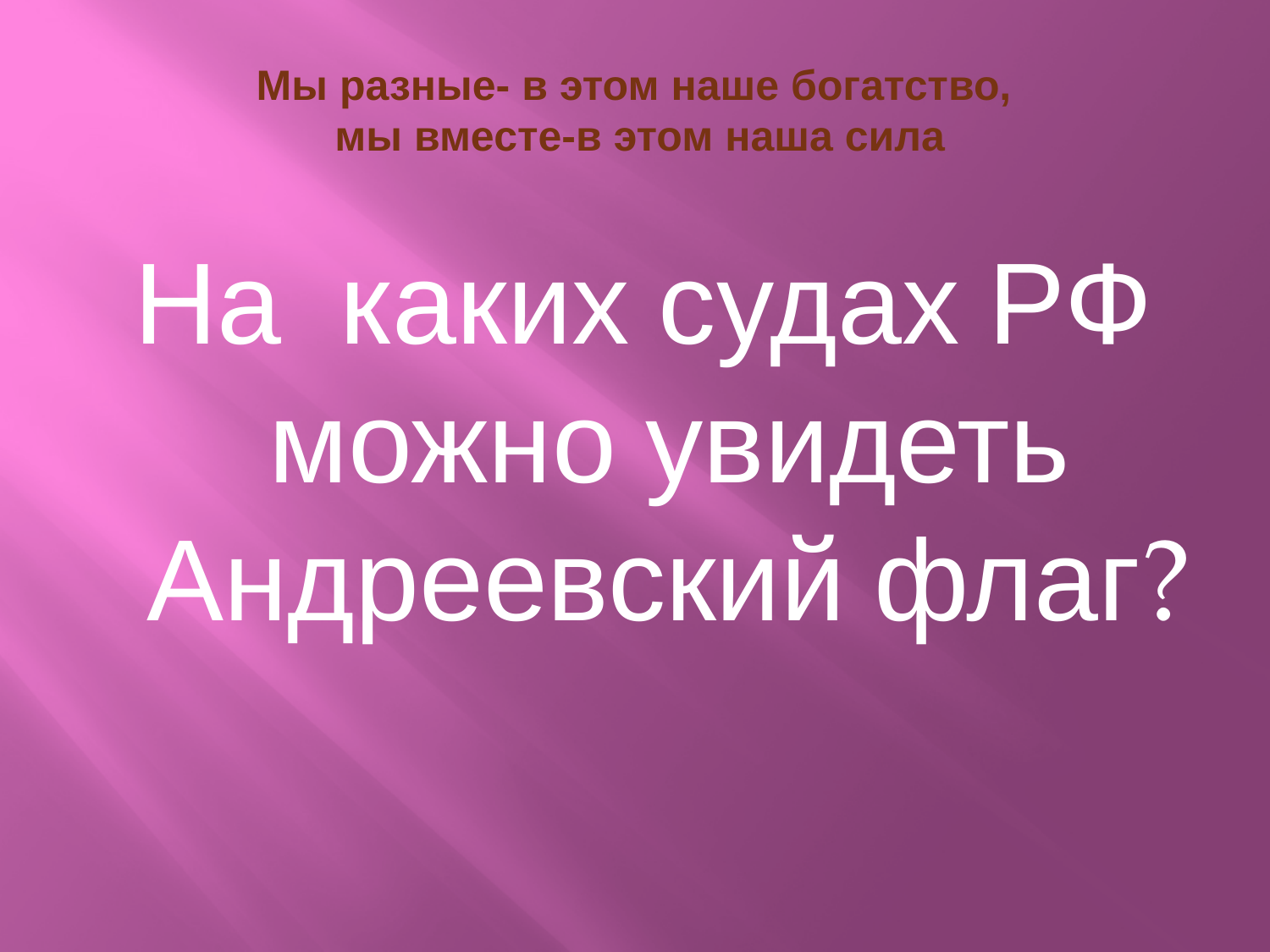

# Мы разные- в этом наше богатство, мы вместе-в этом наша сила
На  каких судах РФ можно увидеть Андреевский флаг?